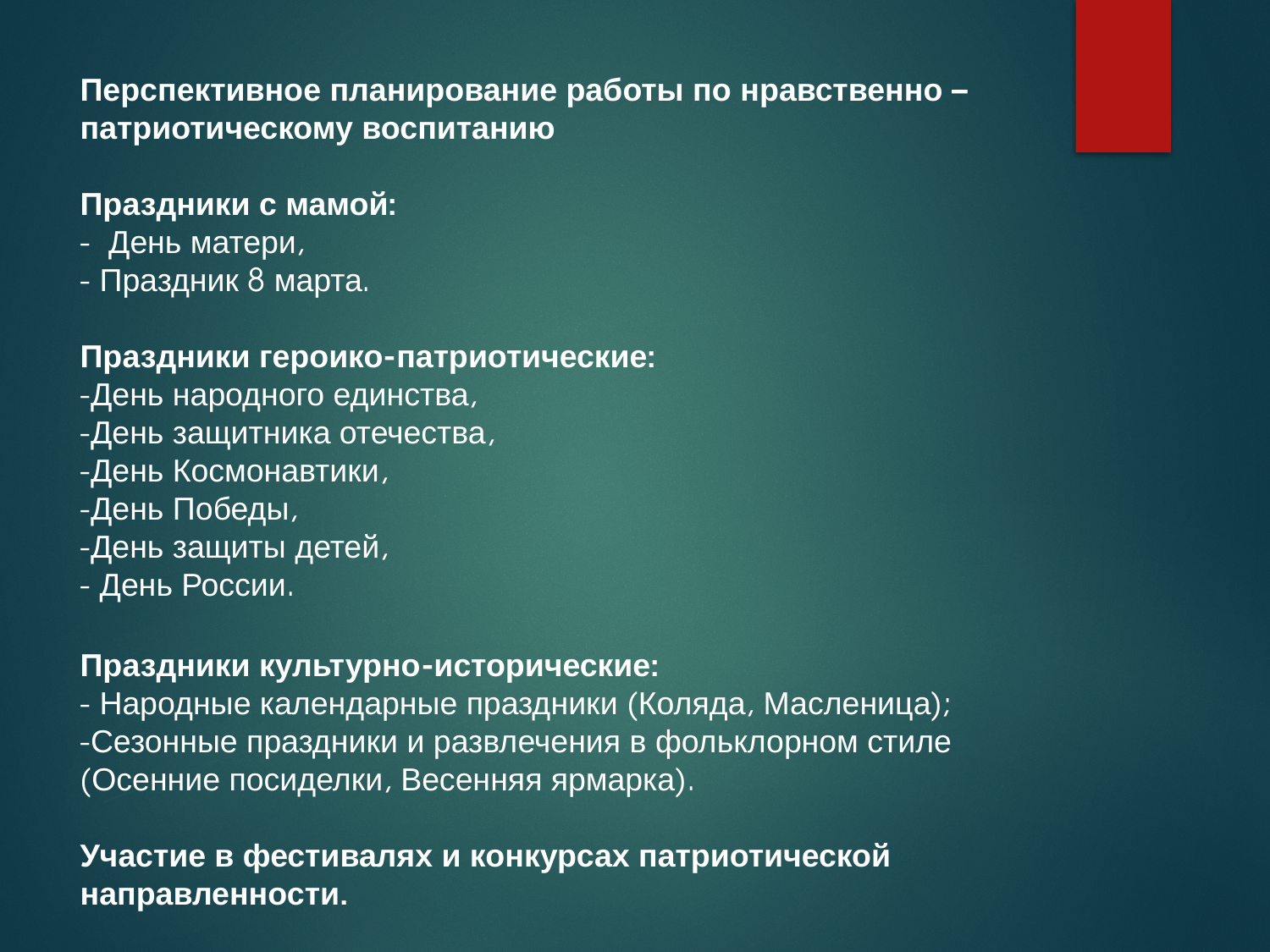

# Перспективное планирование работы по нравственно – патриотическому воспитанию Праздники с мамой: -  День матери, - Праздник 8 марта. Праздники героико-патриотические: -День народного единства, -День защитника отечества, -День Космонавтики, -День Победы, -День защиты детей, - День России. Праздники культурно-исторические: - Народные календарные праздники (Коляда, Масленица); -Сезонные праздники и развлечения в фольклорном стиле (Осенние посиделки, Весенняя ярмарка). Участие в фестивалях и конкурсах патриотической направленности.